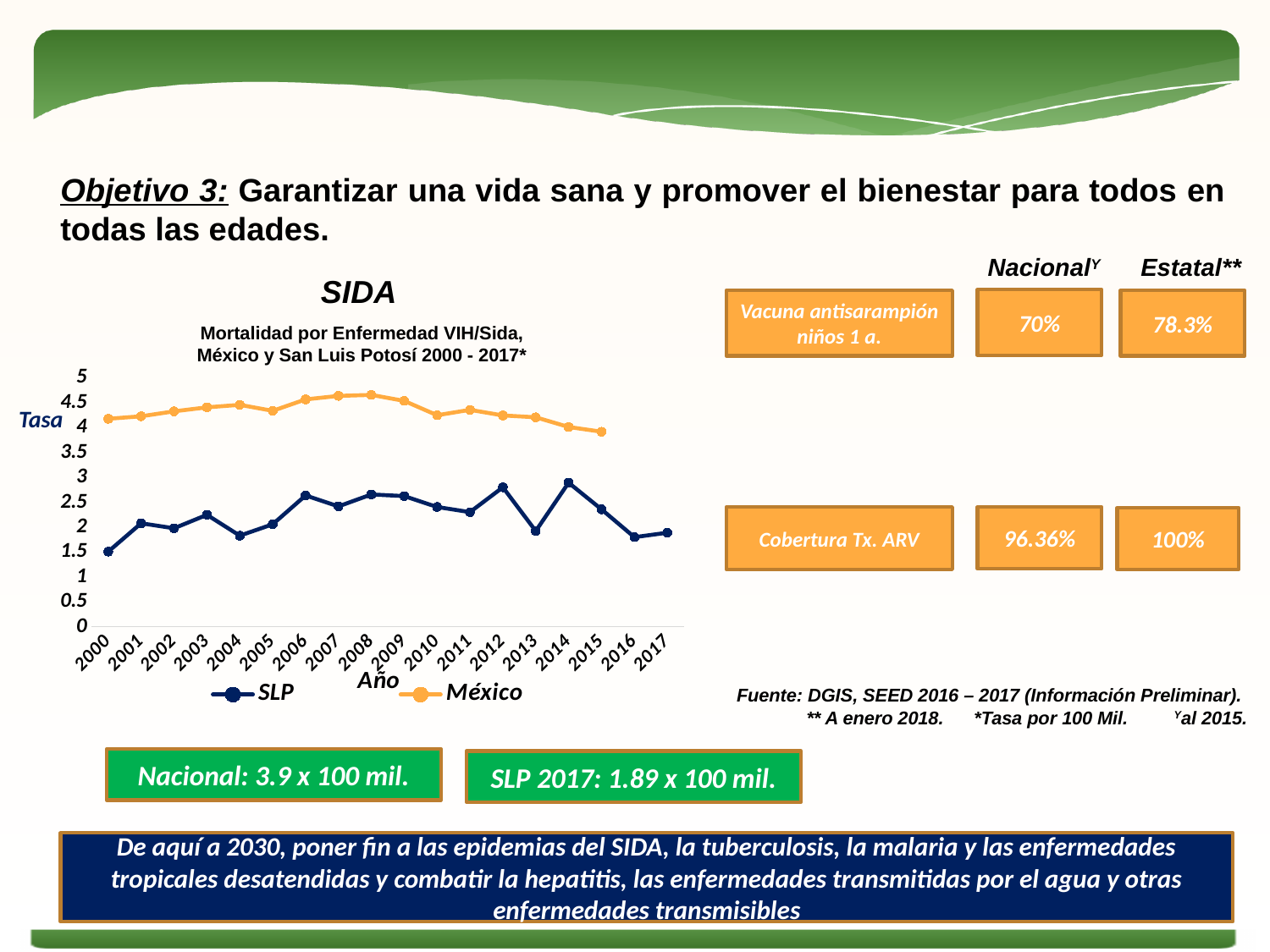

# Objetivo 3: Garantizar una vida sana y promover el bienestar para todos en todas las edades.
Estatal**
NacionalY
SIDA
70%
Vacuna antisarampión niños 1 a.
78.3%
Mortalidad por Enfermedad VIH/Sida,
México y San Luis Potosí 2000 - 2017*

### Chart

| Category | SLP | México |
|---|---|---|
| 2000 | 1.51 | 4.18 |
| 2001 | 2.08 | 4.23 |
| 2002 | 1.98 | 4.33 |
| 2003 | 2.25 | 4.41 |
| 2004 | 1.83 | 4.46 |
| 2005 | 2.06 | 4.34 |
| 2006 | 2.64 | 4.57 |
| 2007 | 2.42 | 4.64 |
| 2008 | 2.66 | 4.66 |
| 2009 | 2.62645918 | 4.54 |
| 2010 | 2.40783441 | 4.25099674 |
| 2011 | 2.30399952 | 4.36 |
| 2012 | 2.80341239 | 4.24762125 |
| 2013 | 1.9243971 | 4.21 |
| 2014 | 2.89567364 | 4.01543011 |
| 2015 | 2.36 | 3.92 |
| 2016 | 1.8 | None |
| 2017 | 1.89 | None |
Tasa

Cobertura Tx. ARV
96.36%
100%
Fuente: DGIS, SEED 2016 – 2017 (Información Preliminar).
** A enero 2018.      *Tasa por 100 Mil.         Yal 2015.
Nacional: 3.9 x 100 mil.
SLP 2017: 1.89 x 100 mil.
De aquí a 2030, poner fin a las epidemias del SIDA, la tuberculosis, la malaria y las enfermedades tropicales desatendidas y combatir la hepatitis, las enfermedades transmitidas por el agua y otras enfermedades transmisibles